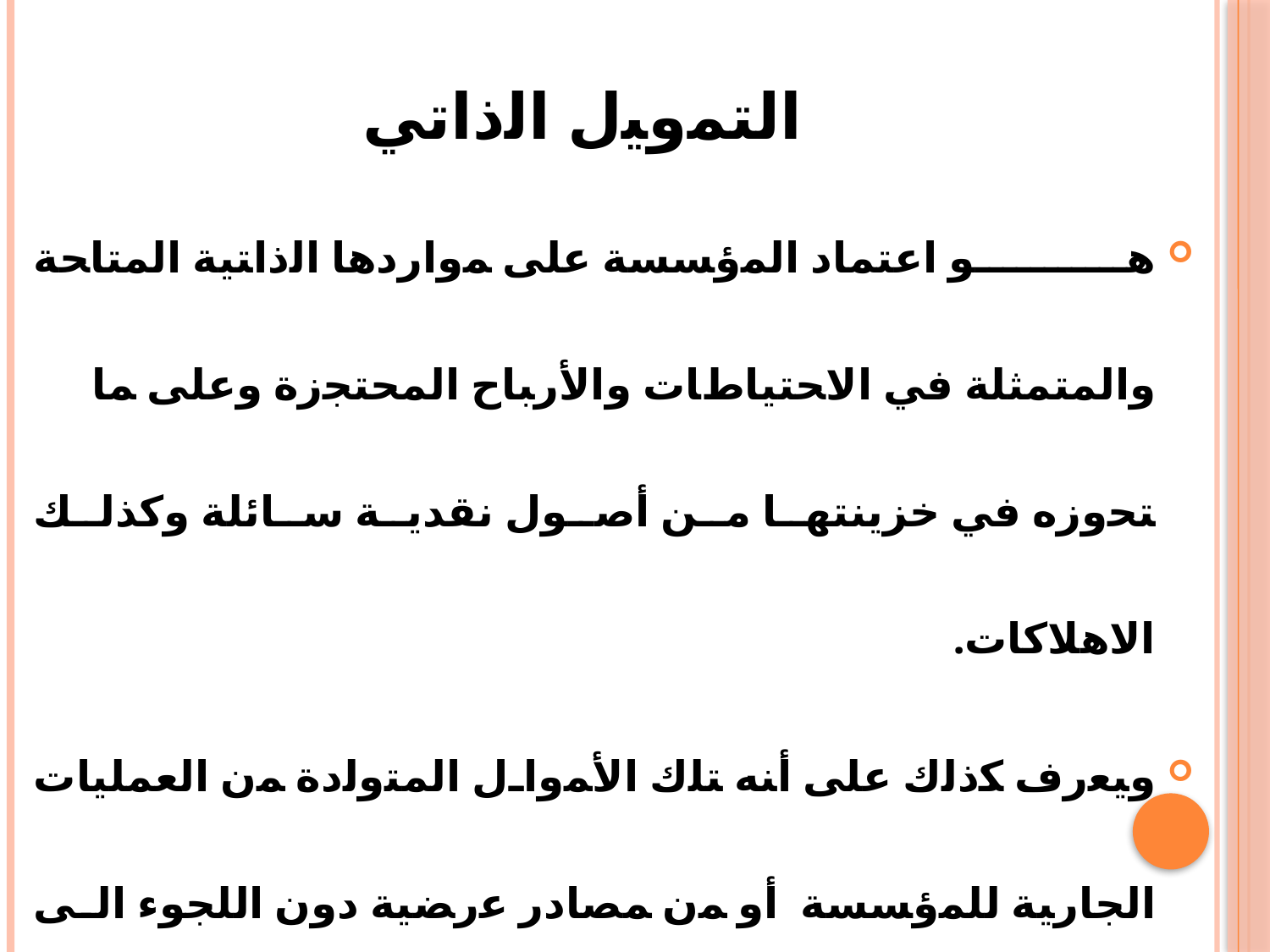

# ﺍﻟﺘﻤﻭﻴل ﺍﻟﺫﺍتي
هو ﺍﻋﺘﻤﺎﺩ ﺍﻟﻤﺅﺴﺴﺔ ﻋﻠﻰ ﻤﻭﺍﺭﺩﻫﺎ ﺍﻟﺫﺍﺘﻴﺔ ﺍﻟﻤﺘﺎﺤﺔ ﻭﺍﻟﻤﺘﻤﺜﻠﺔ ﻓﻲ ﺍﻻﺤﺘﻴﺎﻁﺎﺕ ﻭﺍﻷﺭﺒﺎﺡ ﺍﻟﻤﺤﺘﺠﺯﺓ ﻭﻋﻠﻰ ﻤﺎ ﺘﺤﻭﺯﻩ ﻓﻲ خزينتها من أصول نقدية سائلة وكذلك الاهلاكات.
ﻭﻴﻌﺭﻑ ﻜﺫﻟﻙ ﻋﻠﻰ ﺃﻨﻪ ﺘﻠﻙ ﺍﻷﻤﻭﺍل ﺍﻟﻤﺘﻭﻟﺩﺓ ﻤﻥ ﺍﻟﻌﻤﻠﻴﺎﺕ ﺍﻟﺠﺎﺭﻴﺔ ﻟﻠﻤﺅﺴﺴﺔ  ﺃﻭ ﻤﻥ ﻤﺼﺎﺩﺭ ﻋﺭﻀﻴﺔ ﺩﻭﻥ اللجوء الى مصادر خارجية لتمويل.